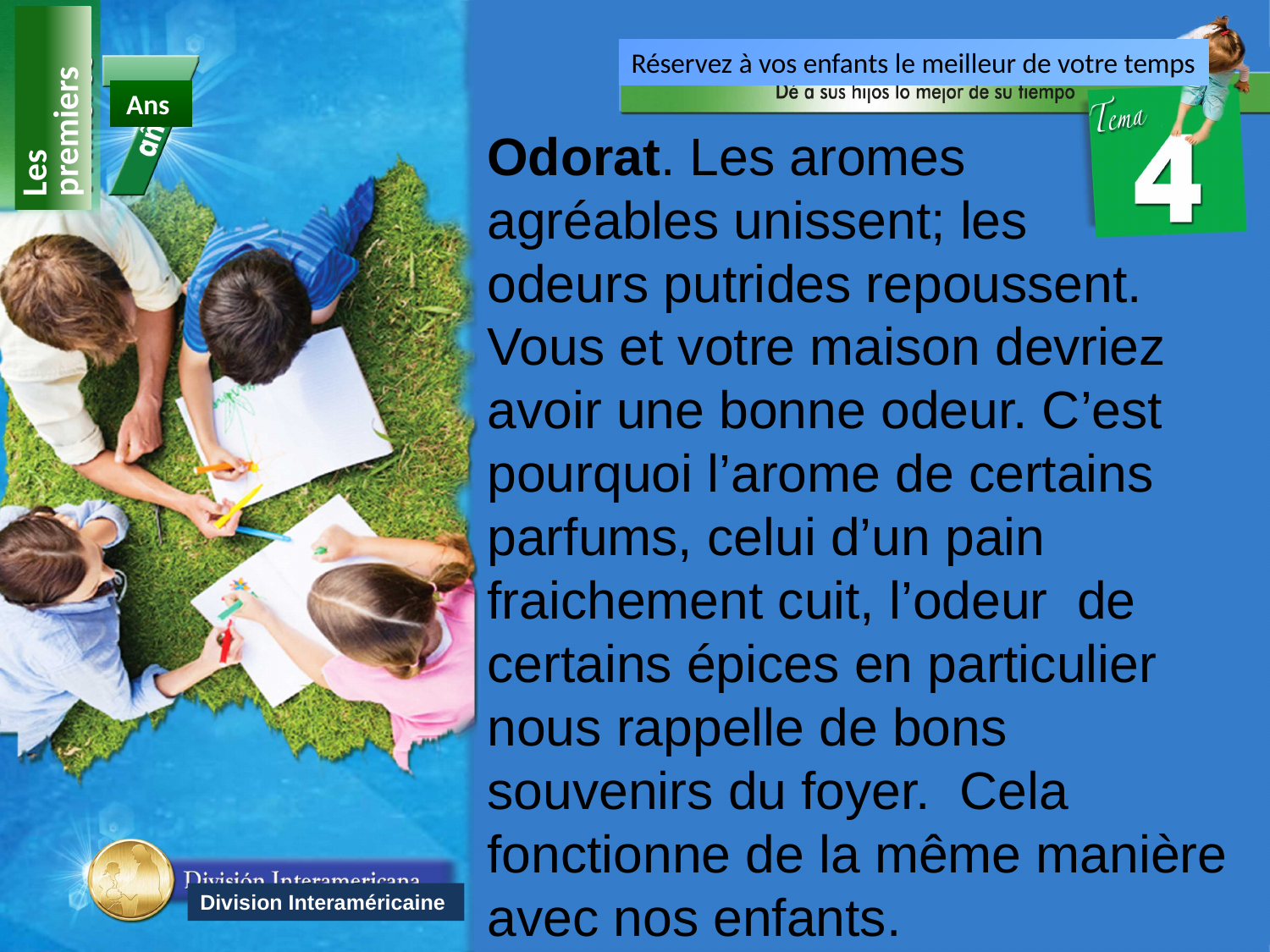

Réservez à vos enfants le meilleur de votre temps
Les premiers
Ans
Odorat. Les aromes          agréables unissent; les       odeurs putrides repoussent. Vous et votre maison devriez avoir une bonne odeur. C’est pourquoi l’arome de certains parfums, celui d’un pain fraichement cuit, l’odeur  de certains épices en particulier nous rappelle de bons souvenirs du foyer.  Cela fonctionne de la même manière avec nos enfants.
Division Interaméricaine